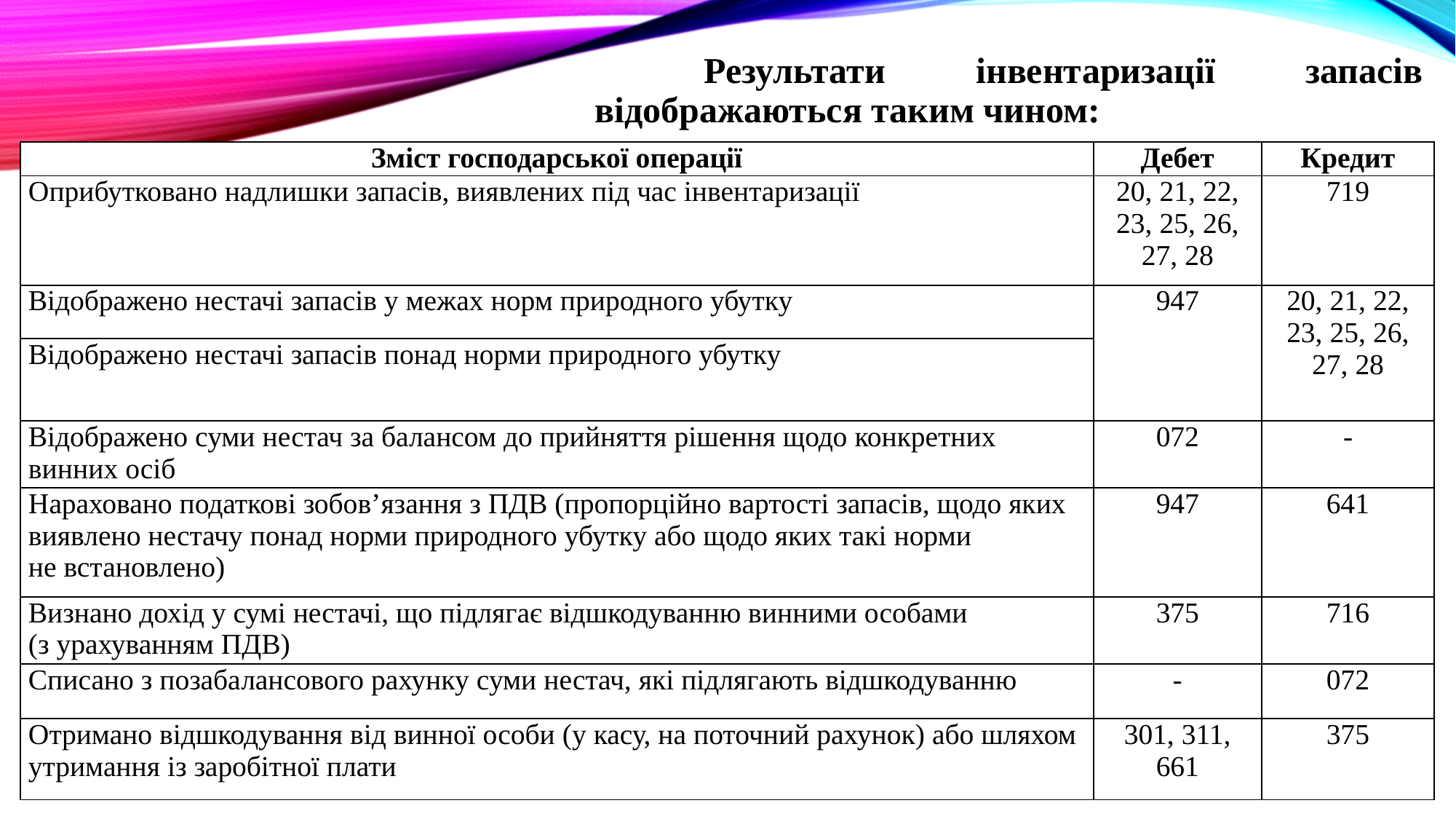

Результати інвентаризації запасів відображаються таким чином:

| Зміст господарської операції | Дебет | Кредит |
| --- | --- | --- |
| Оприбутковано надлишки запасів, виявлених під час інвентаризації | 20, 21, 22, 23, 25, 26, 27, 28 | 719 |
| Відображено нестачі запасів у межах норм природного убутку | 947 | 20, 21, 22, 23, 25, 26, 27, 28 |
| Відображено нестачі запасів понад норми природного убутку |  |  |
| Відображено суми нестач за балансом до прийняття рішення щодо конкретних винних осіб | 072 | - |
| Нараховано податкові зобов’язання з ПДВ (пропорційно вартості запасів, щодо яких виявлено нестачу понад норми природного убутку або щодо яких такі норми не встановлено) | 947 | 641 |
| Визнано дохід у сумі нестачі, що підлягає відшкодуванню винними особами (з урахуванням ПДВ) | 375 | 716 |
| Списано з позабалансового рахунку суми нестач, які підлягають відшкодуванню | - | 072 |
| Отримано відшкодування від винної особи (у касу, на поточний рахунок) або шляхом утримання із заробітної плати | 301, 311, 661 | 375 |